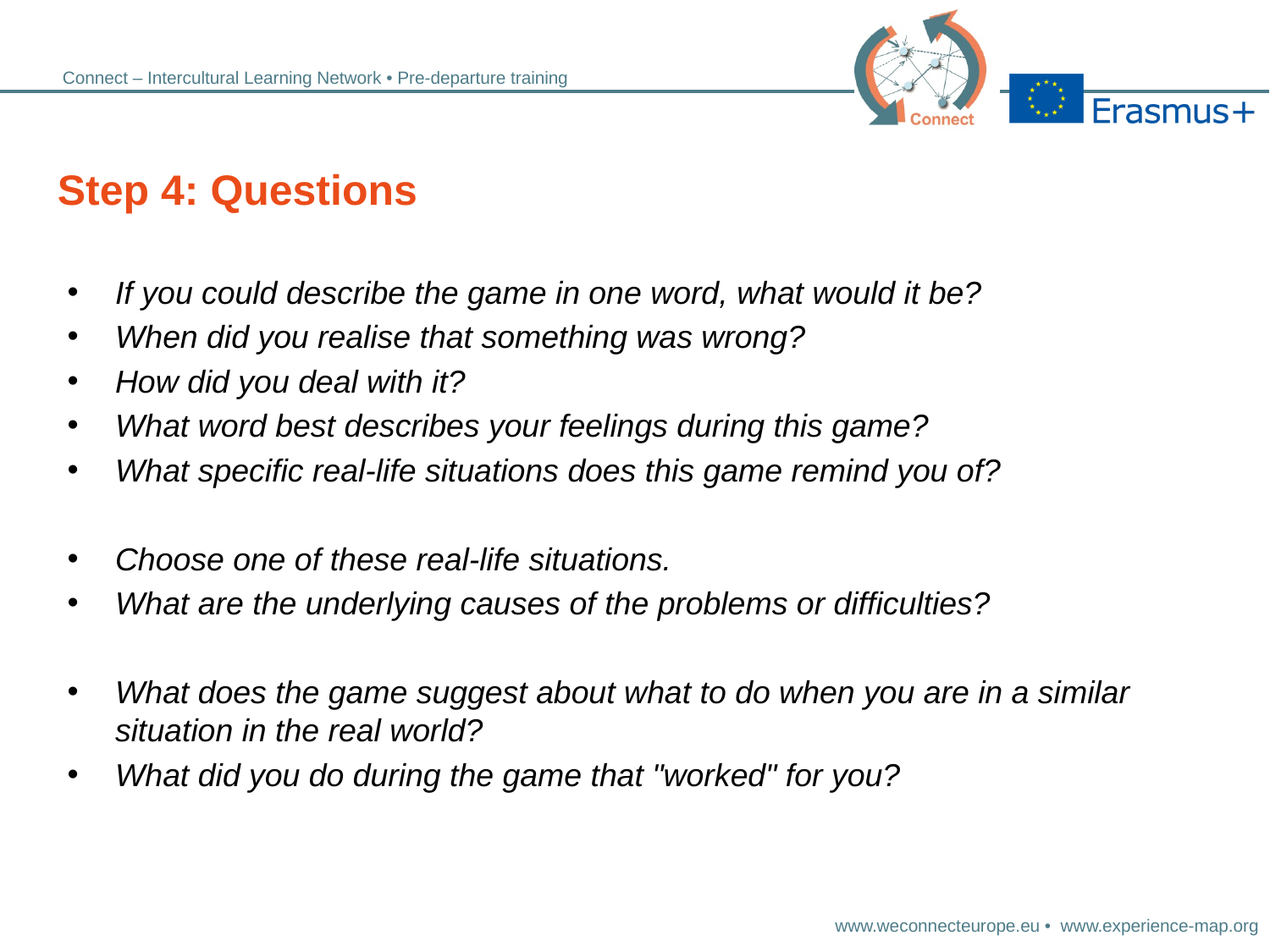

# Step 4: Questions
If you could describe the game in one word, what would it be?
When did you realise that something was wrong?
How did you deal with it?
What word best describes your feelings during this game?
What specific real-life situations does this game remind you of?

Choose one of these real-life situations.
What are the underlying causes of the problems or difficulties?

What does the game suggest about what to do when you are in a similar situation in the real world?
What did you do during the game that "worked" for you?